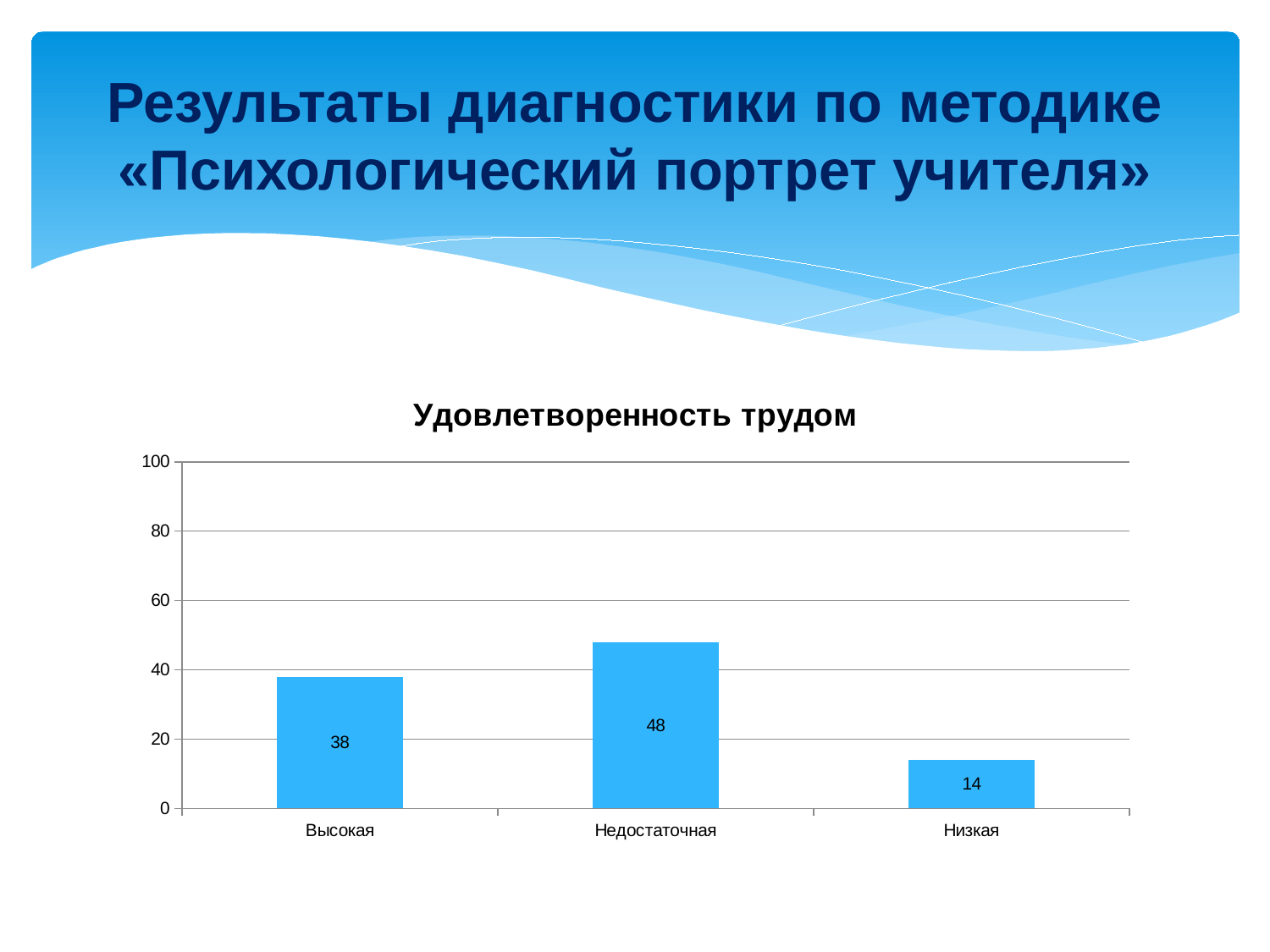

# Результаты диагностики по методике «Психологический портрет учителя»

### Chart: Удовлетворенность трудом

| Category |  |
|---|---|
| Высокая | 38.0 |
| Недостаточная | 48.0 |
| Низкая | 14.0 |